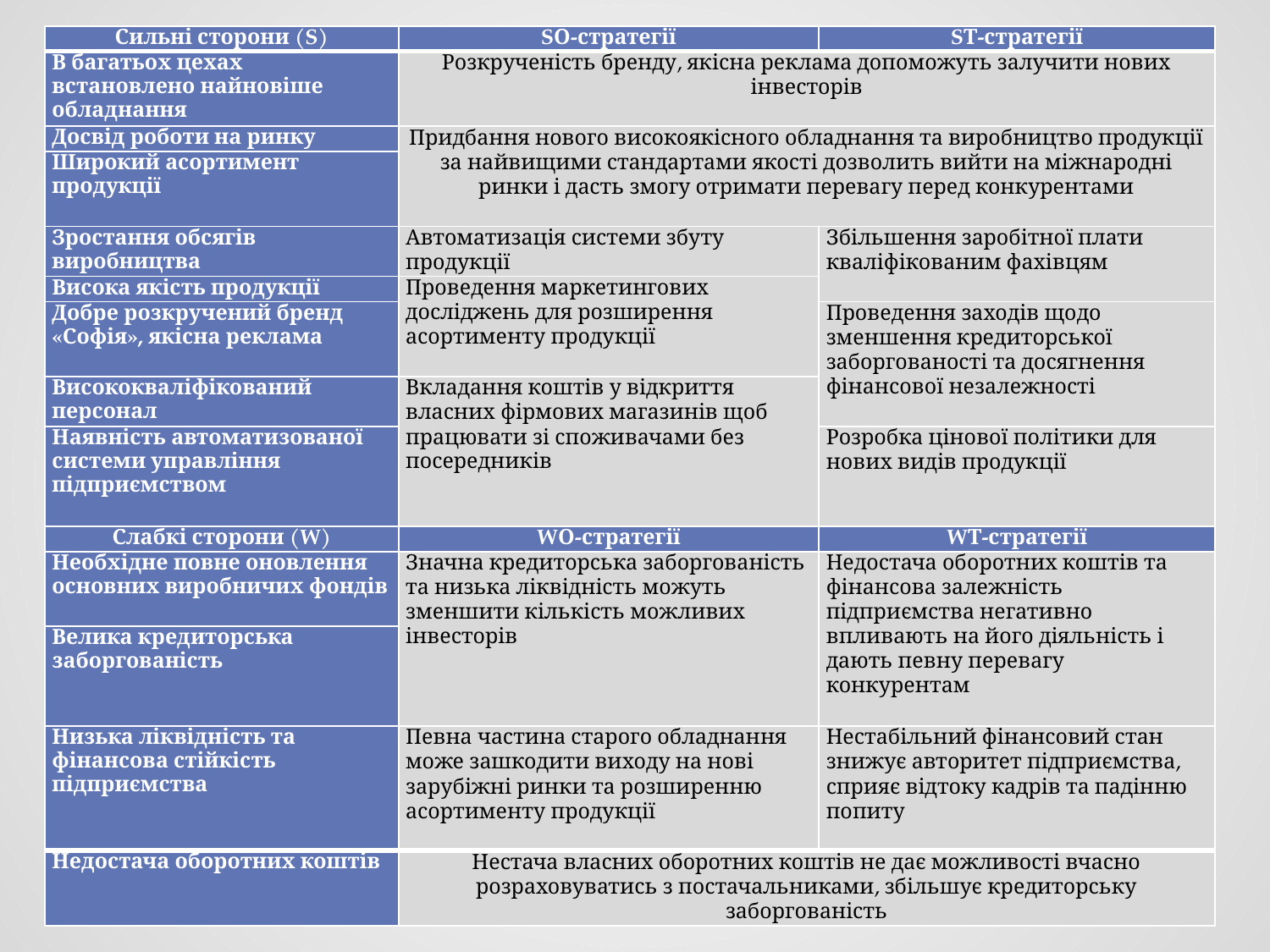

| Сильні сторони (S) | SО-стратегії | SТ-стратегії |
| --- | --- | --- |
| В багатьох цехах встановлено найновіше обладнання | Розкрученість бренду, якісна реклама допоможуть залучити нових інвесторів |  |
| Досвід роботи на ринку | Придбання нового високоякісного обладнання та виробництво продукції за найвищими стандартами якості дозволить вийти на міжнародні ринки і дасть змогу отримати перевагу перед конкурентами |  |
| Широкий асортимент продукції |  |  |
| Зростання обсягів виробництва | Автоматизація системи збуту продукції | Збільшення заробітної плати кваліфікованим фахівцям |
| Висока якість продукції | Проведення маркетингових досліджень для розширення асортименту продукції |  |
| Добре розкручений бренд «Софія», якісна реклама |  | Проведення заходів щодо зменшення кредиторської заборгованості та досягнення фінансової незалежності |
| Висококваліфікований персонал | Вкладання коштів у відкриття власних фірмових магазинів щоб працювати зі споживачами без посередників |  |
| Наявність автоматизованої системи управління підприємством |  | Розробка цінової політики для нових видів продукції |
| Слабкі сторони (W) | WО-стратегії | WТ-стратегії |
| Необхідне повне оновлення основних виробничих фондів | Значна кредиторська заборгованість та низька ліквідність можуть зменшити кількість можливих інвесторів | Недостача оборотних коштів та фінансова залежність підприємства негативно впливають на його діяльність і дають певну перевагу конкурентам |
| Велика кредиторська заборгованість |  |  |
| Низька ліквідність та фінансова стійкість підприємства | Певна частина старого обладнання може зашкодити виходу на нові зарубіжні ринки та розширенню асортименту продукції | Нестабільний фінансовий стан знижує авторитет підприємства, сприяє відтоку кадрів та падінню попиту |
| Недостача оборотних коштів | Нестача власних оборотних коштів не дає можливості вчасно розраховуватись з постачальниками, збільшує кредиторську заборгованість |  |